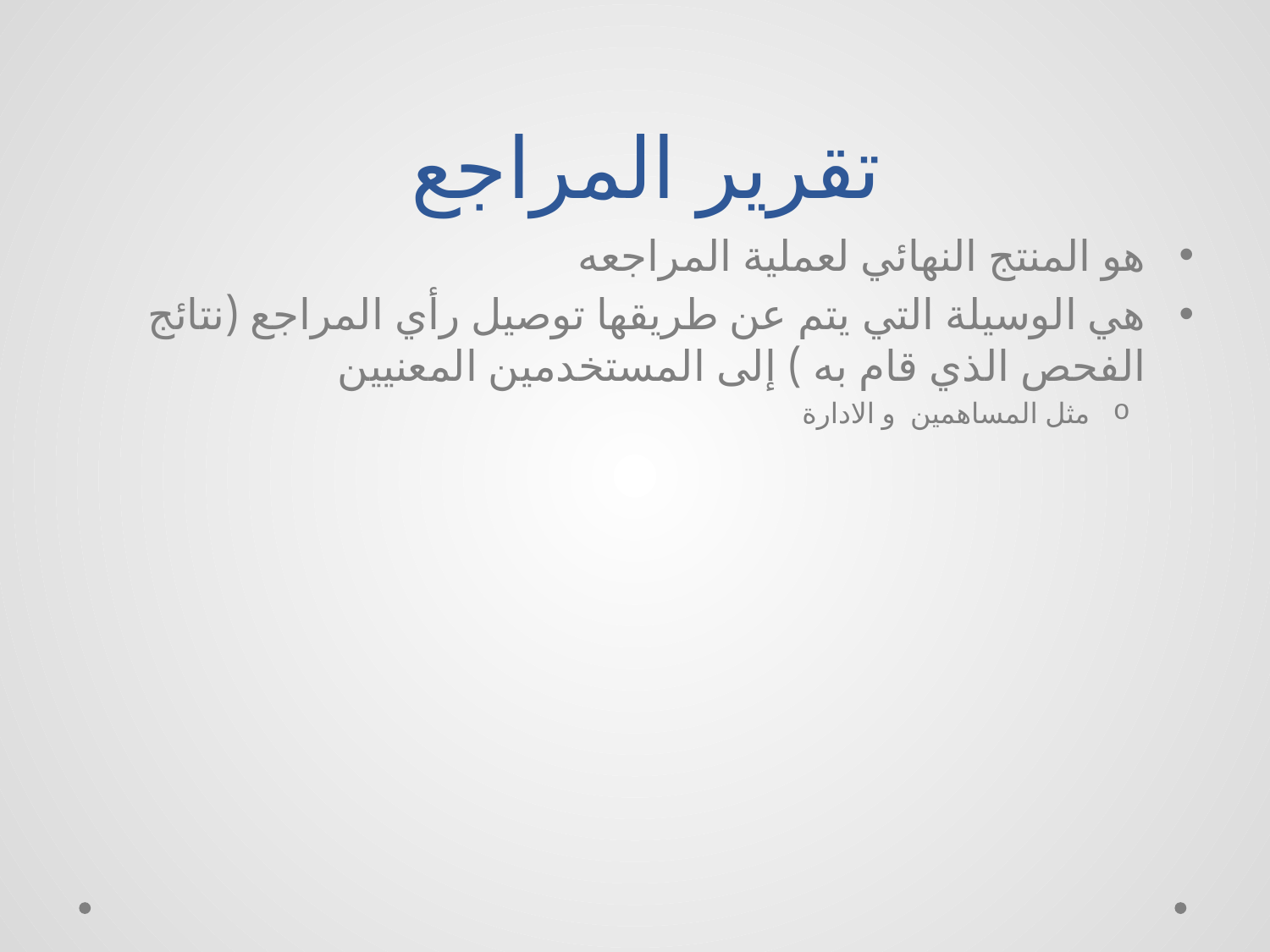

# تقرير المراجع
هو المنتج النهائي لعملية المراجعه
هي الوسيلة التي يتم عن طريقها توصيل رأي المراجع (نتائج الفحص الذي قام به ) إلى المستخدمين المعنيين
مثل المساهمين  و الادارة